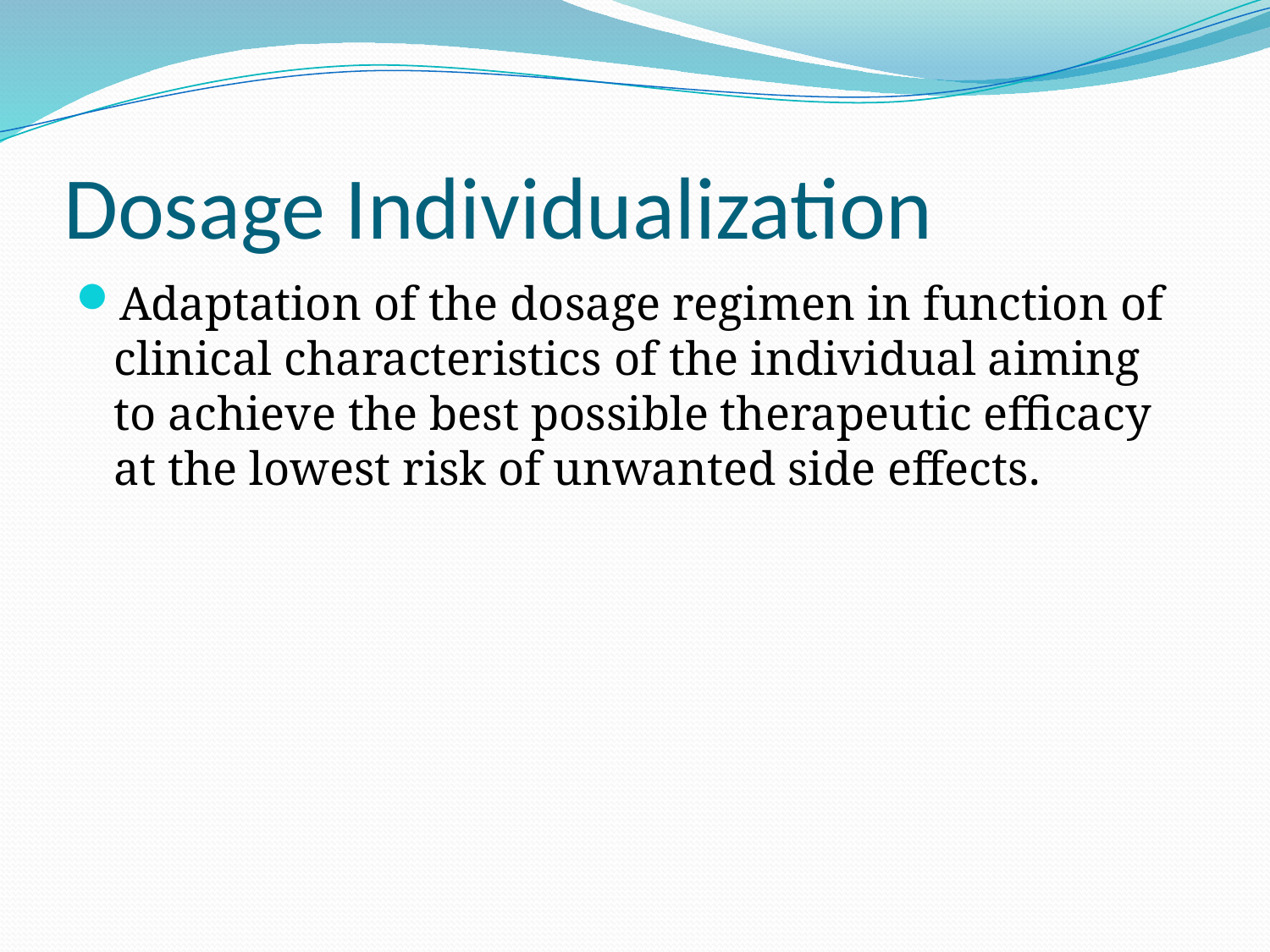

# Dosage Individualization
Adaptation of the dosage regimen in function of clinical characteristics of the individual aiming to achieve the best possible therapeutic efficacy at the lowest risk of unwanted side effects.